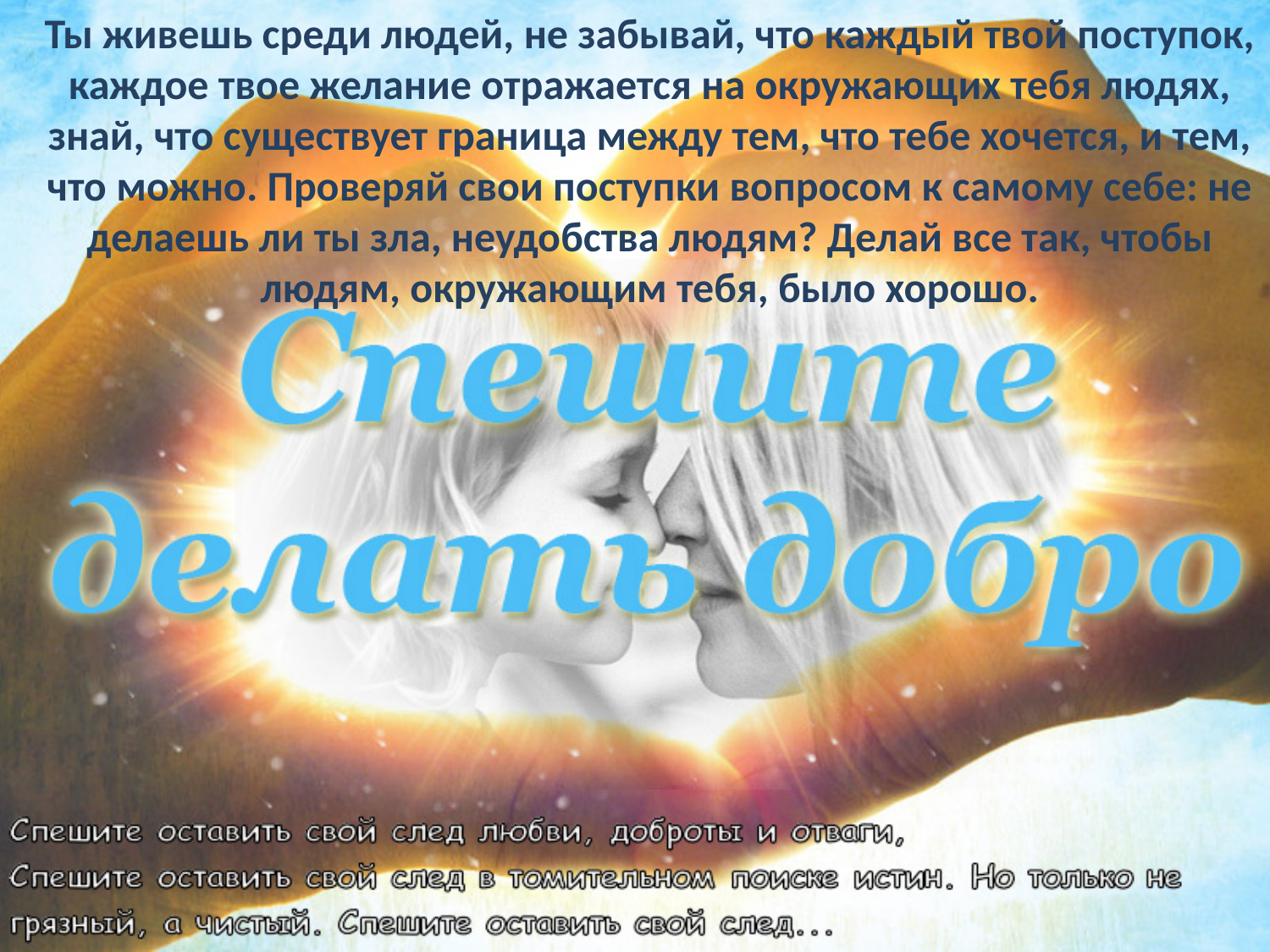

Ты живешь среди людей, не забывай, что каждый твой поступок, каждое твое желание отражается на окружающих тебя людях, знай, что существует граница между тем, что тебе хочется, и тем, что можно. Проверяй свои поступки вопросом к самому себе: не делаешь ли ты зла, неудобства людям? Делай все так, чтобы людям, окружающим тебя, было хорошо.